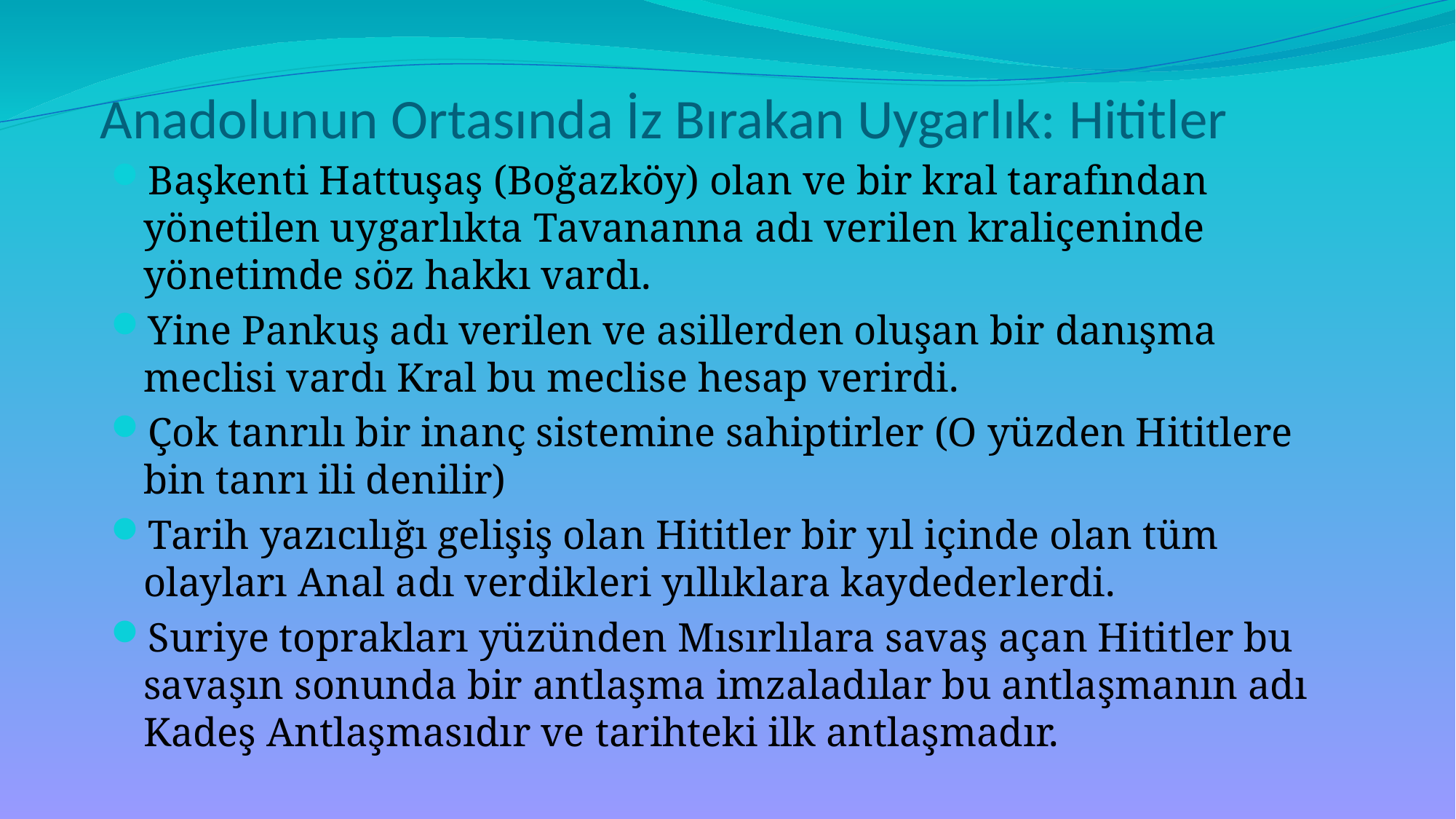

# Anadolunun Ortasında İz Bırakan Uygarlık: Hititler
Başkenti Hattuşaş (Boğazköy) olan ve bir kral tarafından yönetilen uygarlıkta Tavananna adı verilen kraliçeninde yönetimde söz hakkı vardı.
Yine Pankuş adı verilen ve asillerden oluşan bir danışma meclisi vardı Kral bu meclise hesap verirdi.
Çok tanrılı bir inanç sistemine sahiptirler (O yüzden Hititlere bin tanrı ili denilir)
Tarih yazıcılığı gelişiş olan Hititler bir yıl içinde olan tüm olayları Anal adı verdikleri yıllıklara kaydederlerdi.
Suriye toprakları yüzünden Mısırlılara savaş açan Hititler bu savaşın sonunda bir antlaşma imzaladılar bu antlaşmanın adı Kadeş Antlaşmasıdır ve tarihteki ilk antlaşmadır.